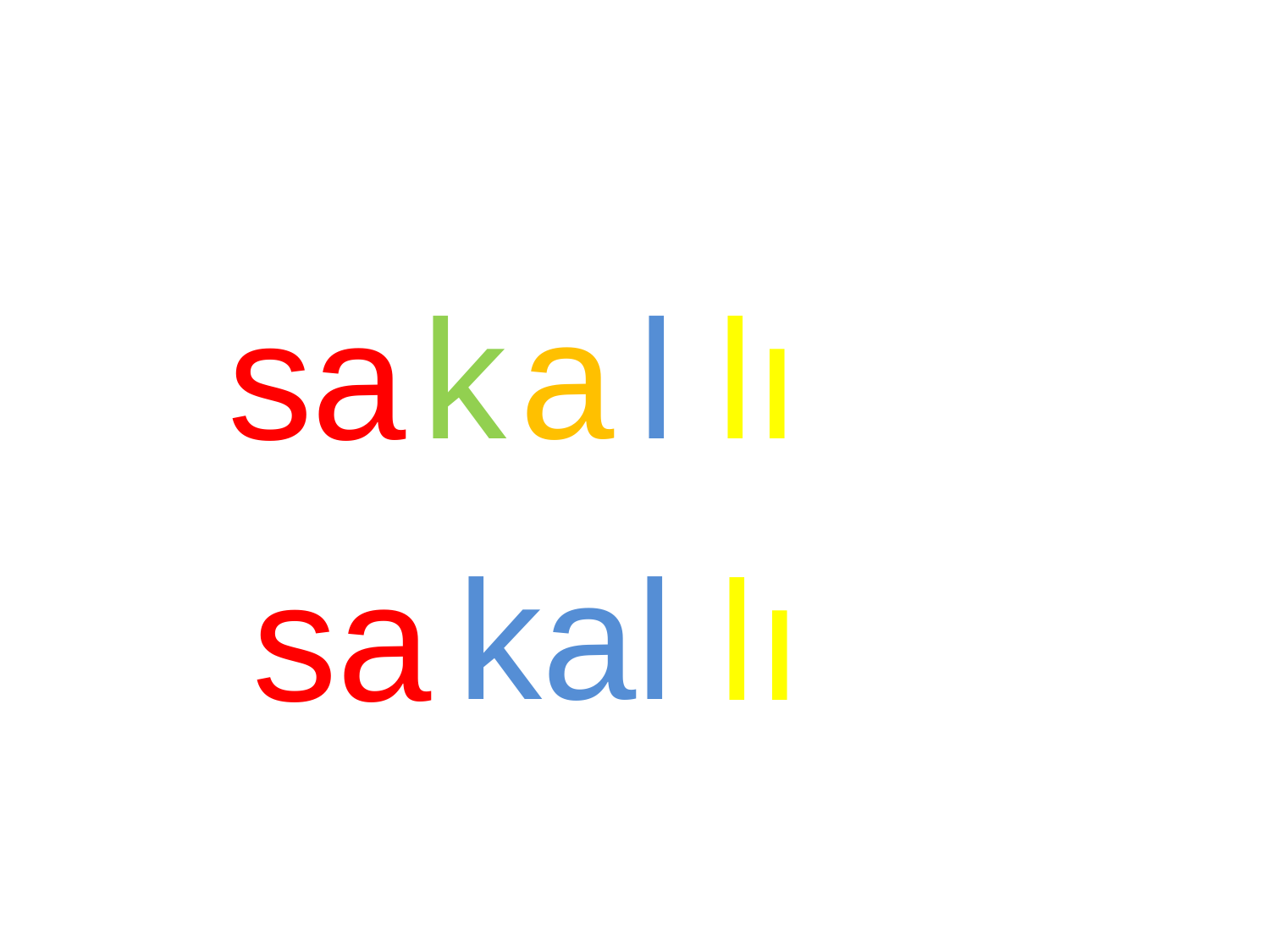

k
a
l
lı
sa
kal
lı
sa